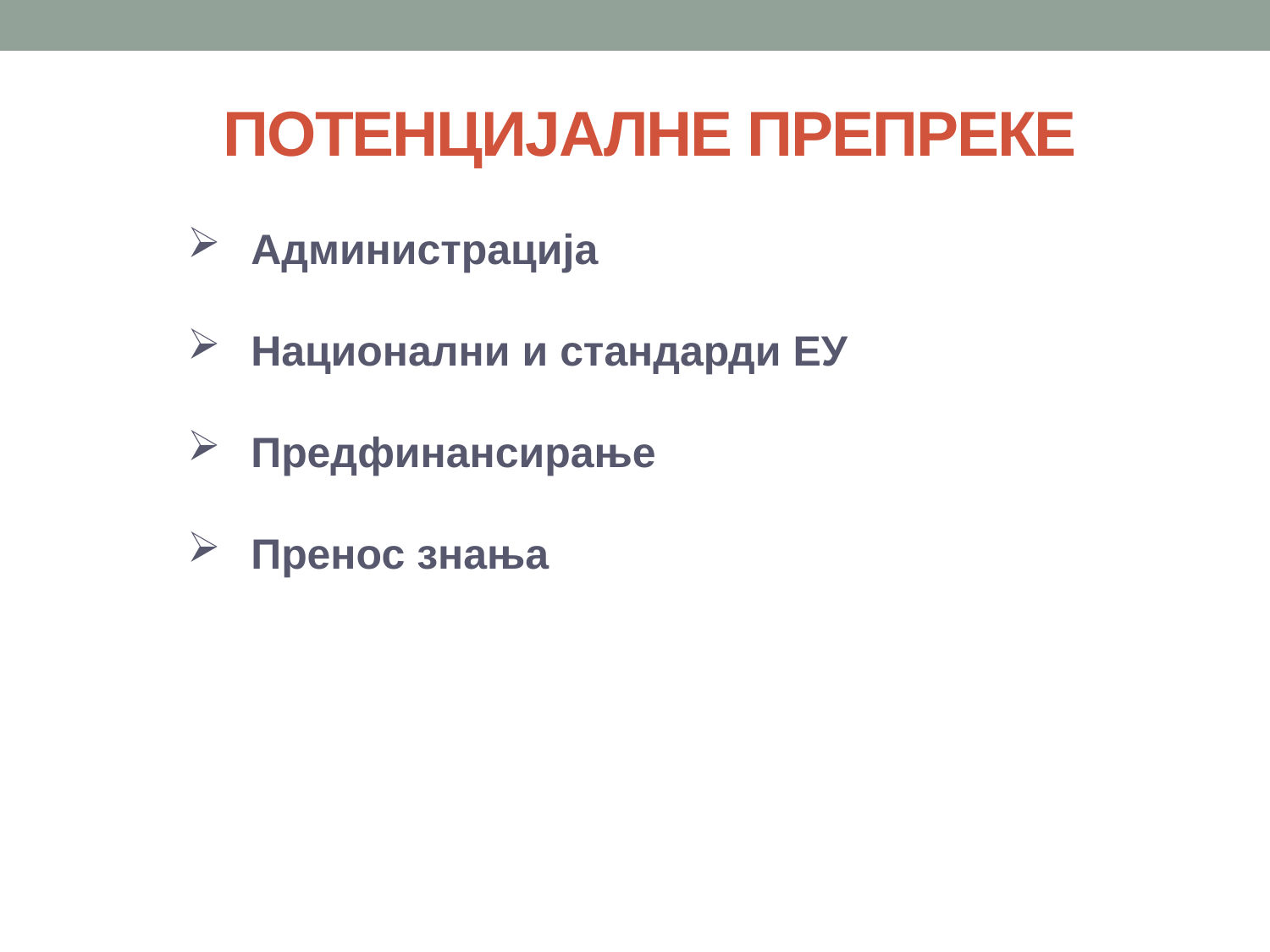

Потенцијалне препреке
Администрација

Национални и стандарди ЕУ

Предфинансирање

Пренос знања